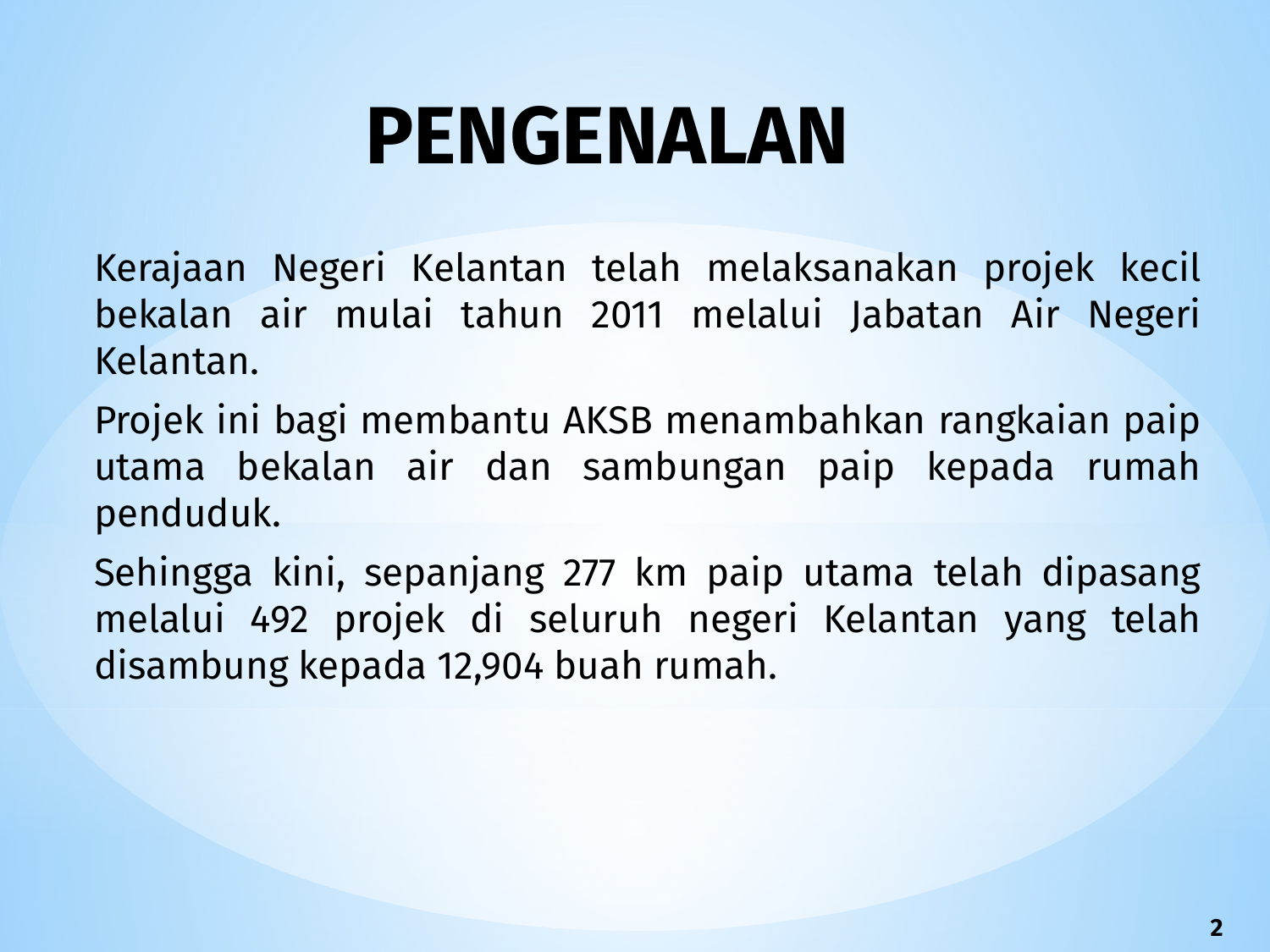

# PENGENALAN
Kerajaan Negeri Kelantan telah melaksanakan projek kecil bekalan air mulai tahun 2011 melalui Jabatan Air Negeri Kelantan.
Projek ini bagi membantu AKSB menambahkan rangkaian paip utama bekalan air dan sambungan paip kepada rumah penduduk.
Sehingga kini, sepanjang 277 km paip utama telah dipasang melalui 492 projek di seluruh negeri Kelantan yang telah disambung kepada 12,904 buah rumah.
2